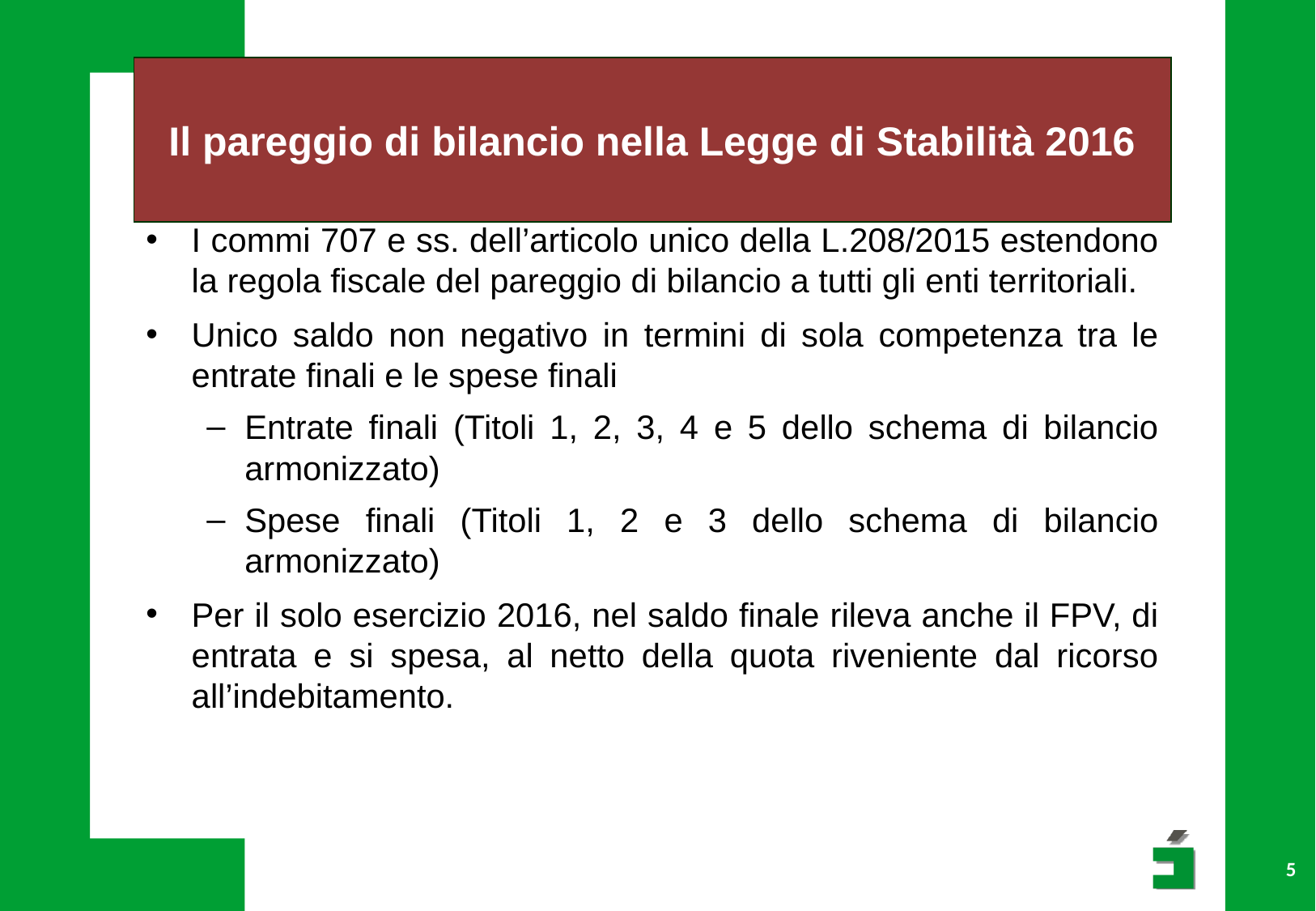

# Il pareggio di bilancio nella Legge di Stabilità 2016
I commi 707 e ss. dell’articolo unico della L.208/2015 estendono la regola fiscale del pareggio di bilancio a tutti gli enti territoriali.
Unico saldo non negativo in termini di sola competenza tra le entrate finali e le spese finali
Entrate finali (Titoli 1, 2, 3, 4 e 5 dello schema di bilancio armonizzato)
Spese finali (Titoli 1, 2 e 3 dello schema di bilancio armonizzato)
Per il solo esercizio 2016, nel saldo finale rileva anche il FPV, di entrata e si spesa, al netto della quota riveniente dal ricorso all’indebitamento.

5